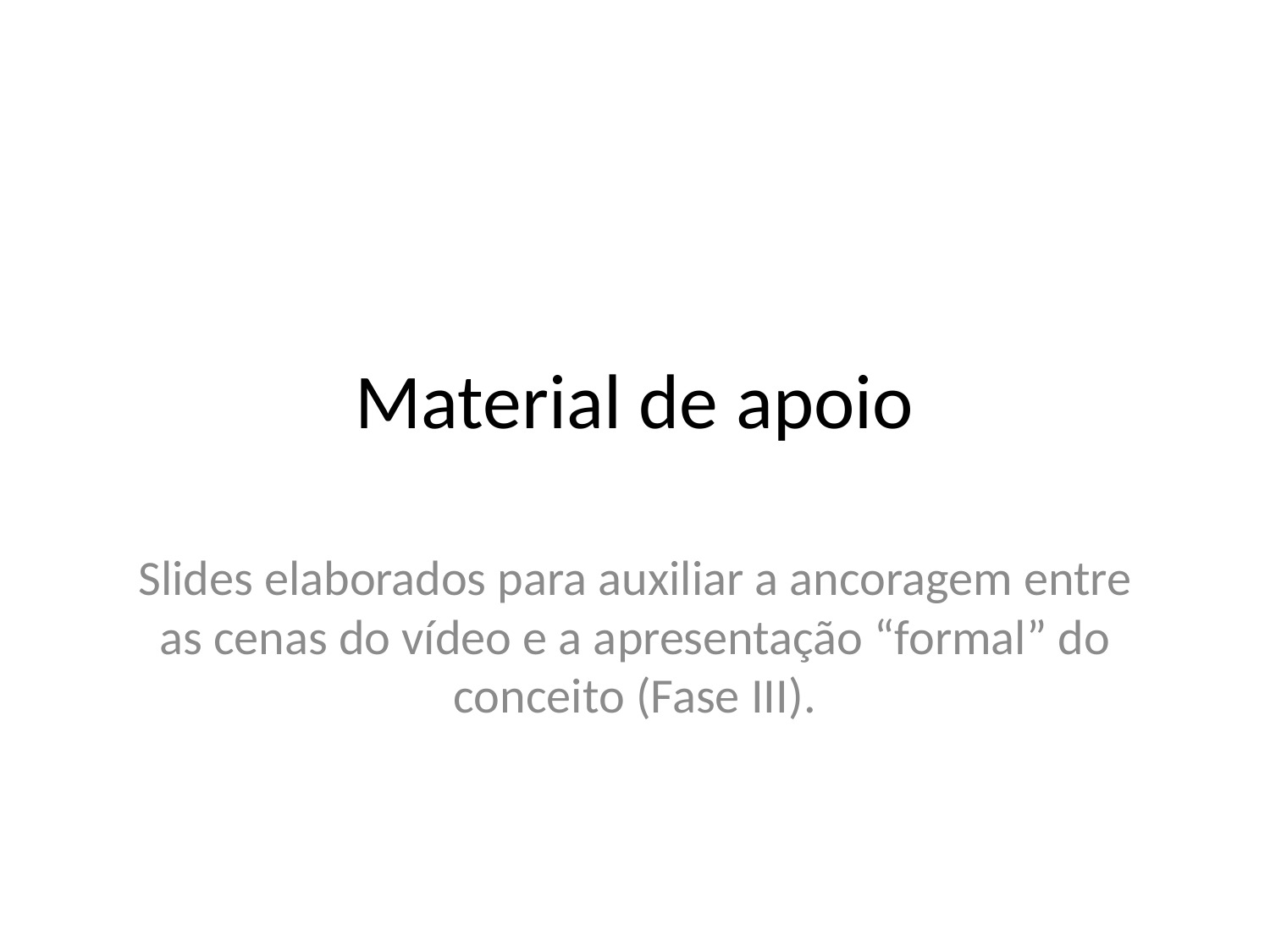

# Material de apoio
Slides elaborados para auxiliar a ancoragem entre as cenas do vídeo e a apresentação “formal” do conceito (Fase III).